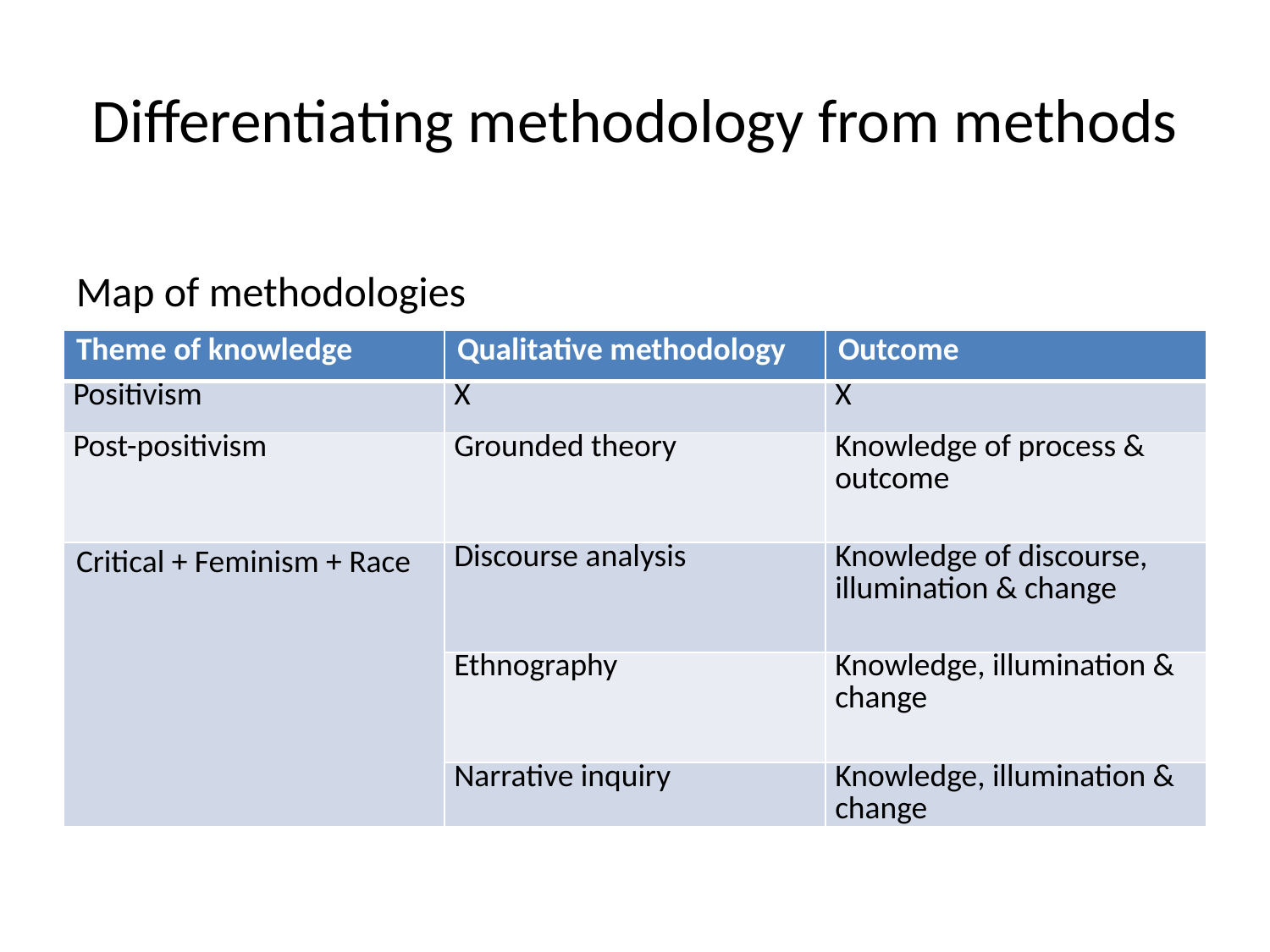

# Differentiating methodology from methods
Map of methodologies
| Theme of knowledge | Qualitative methodology | Outcome |
| --- | --- | --- |
| Positivism | X | X |
| Post-positivism | Grounded theory | Knowledge of process & outcome |
| Critical + Feminism + Race | Discourse analysis | Knowledge of discourse, illumination & change |
|  | Ethnography | Knowledge, illumination & change |
|  | Narrative inquiry | Knowledge, illumination & change |